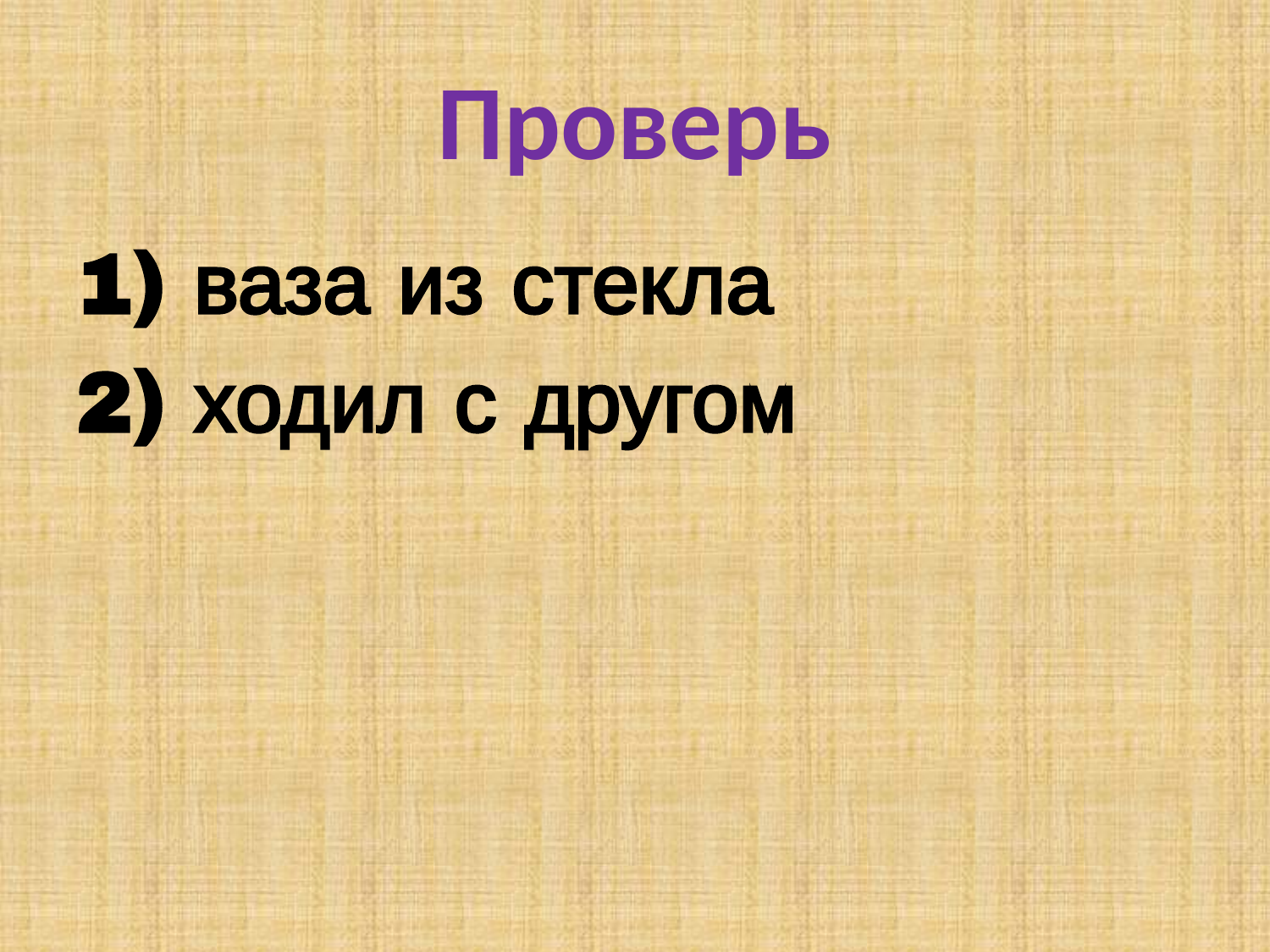

# Проверь
1) ваза из стекла
2) ходил с другом